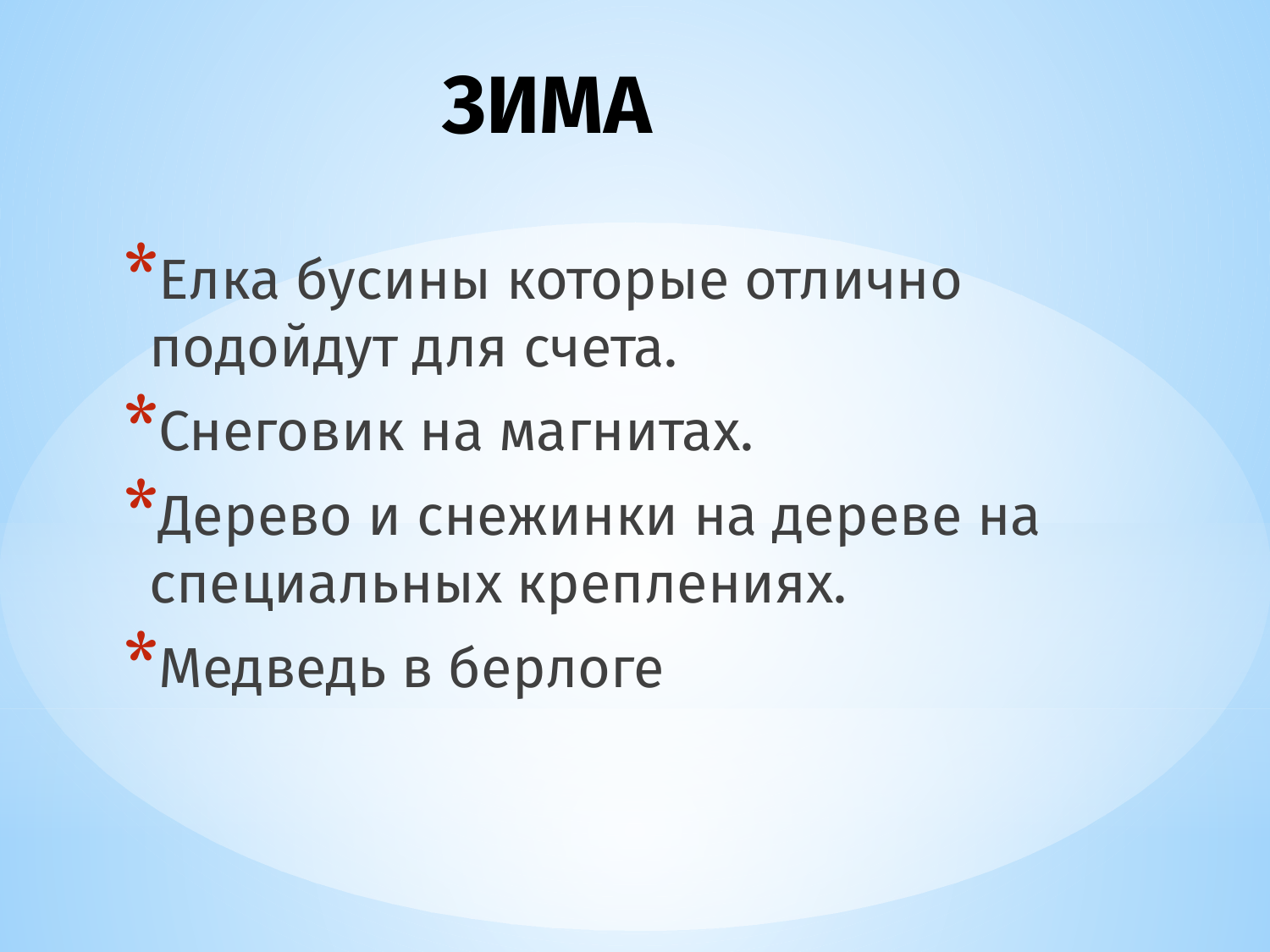

# ЗИМА
Елка бусины которые отлично подойдут для счета.
Снеговик на магнитах.
Дерево и снежинки на дереве на специальных креплениях.
Медведь в берлоге